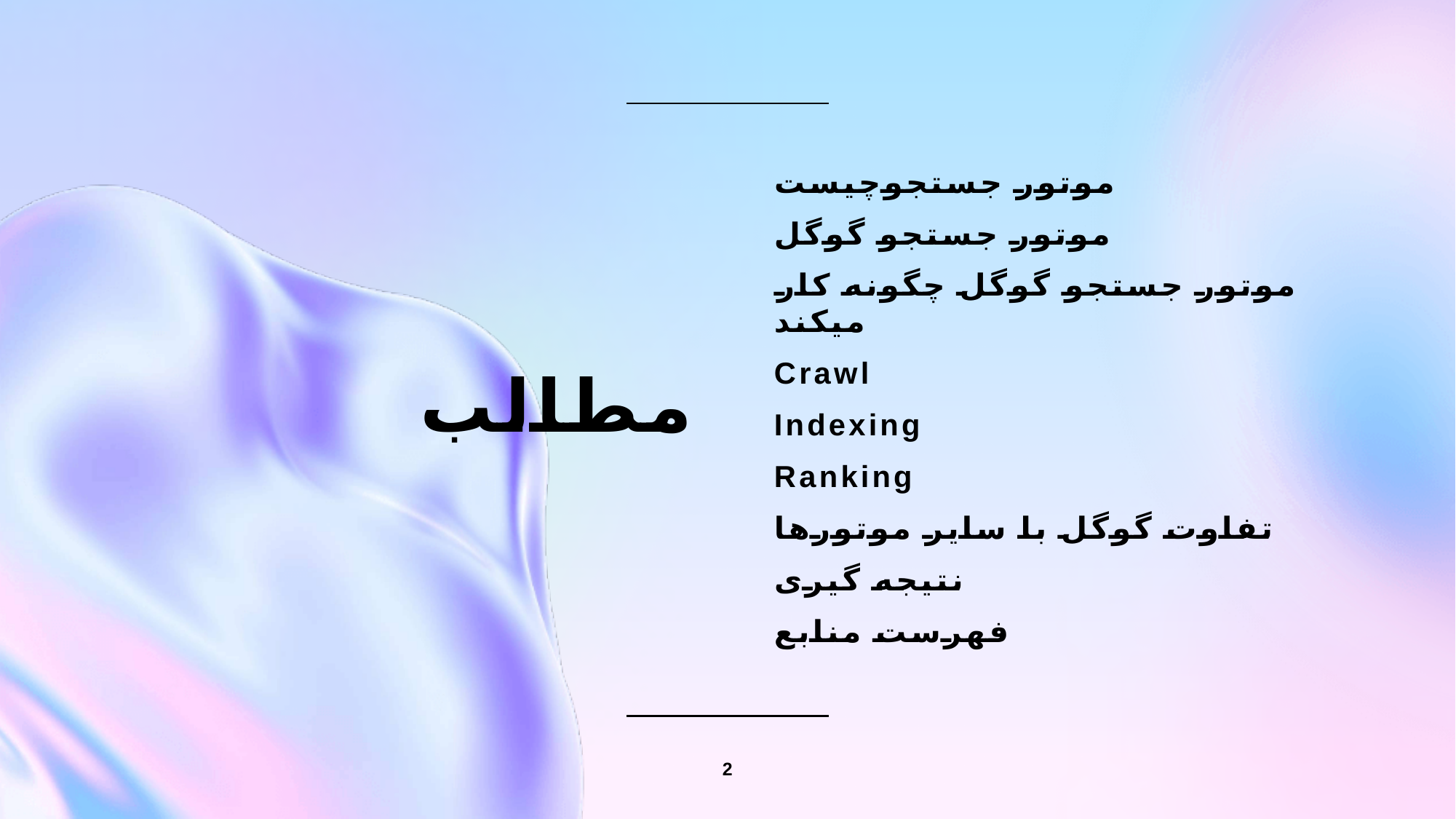

# مطالب
موتور جستجوچیست
موتور جستجو گوگل
موتور جستجو گوگل چگونه کار میکند
Crawl
Indexing
Ranking
تفاوت گوگل با سایر موتورها
نتیجه گیری
فهرست منابع

2